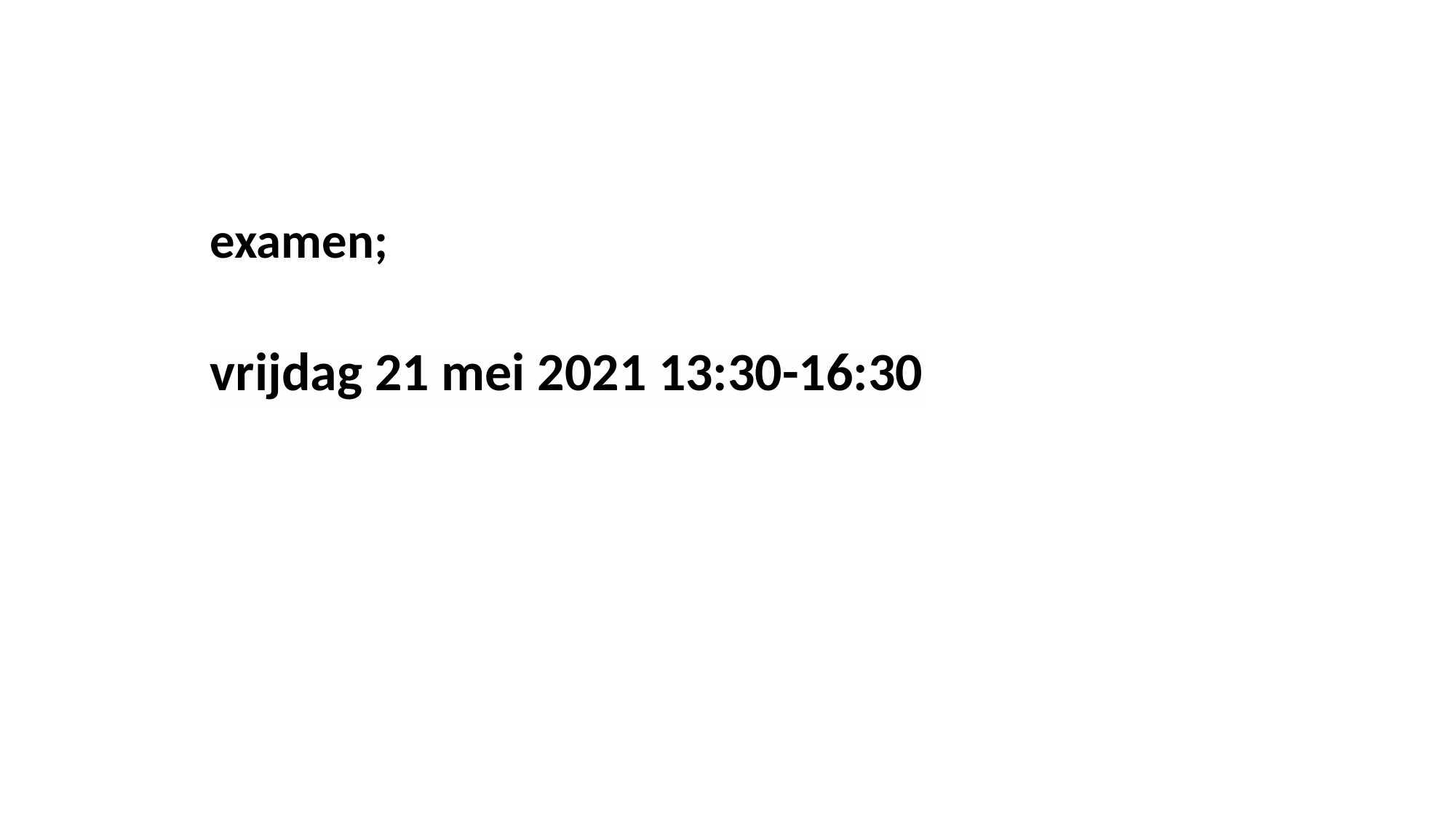

#
examen;

vrijdag 21 mei 2021 13:30-16:30